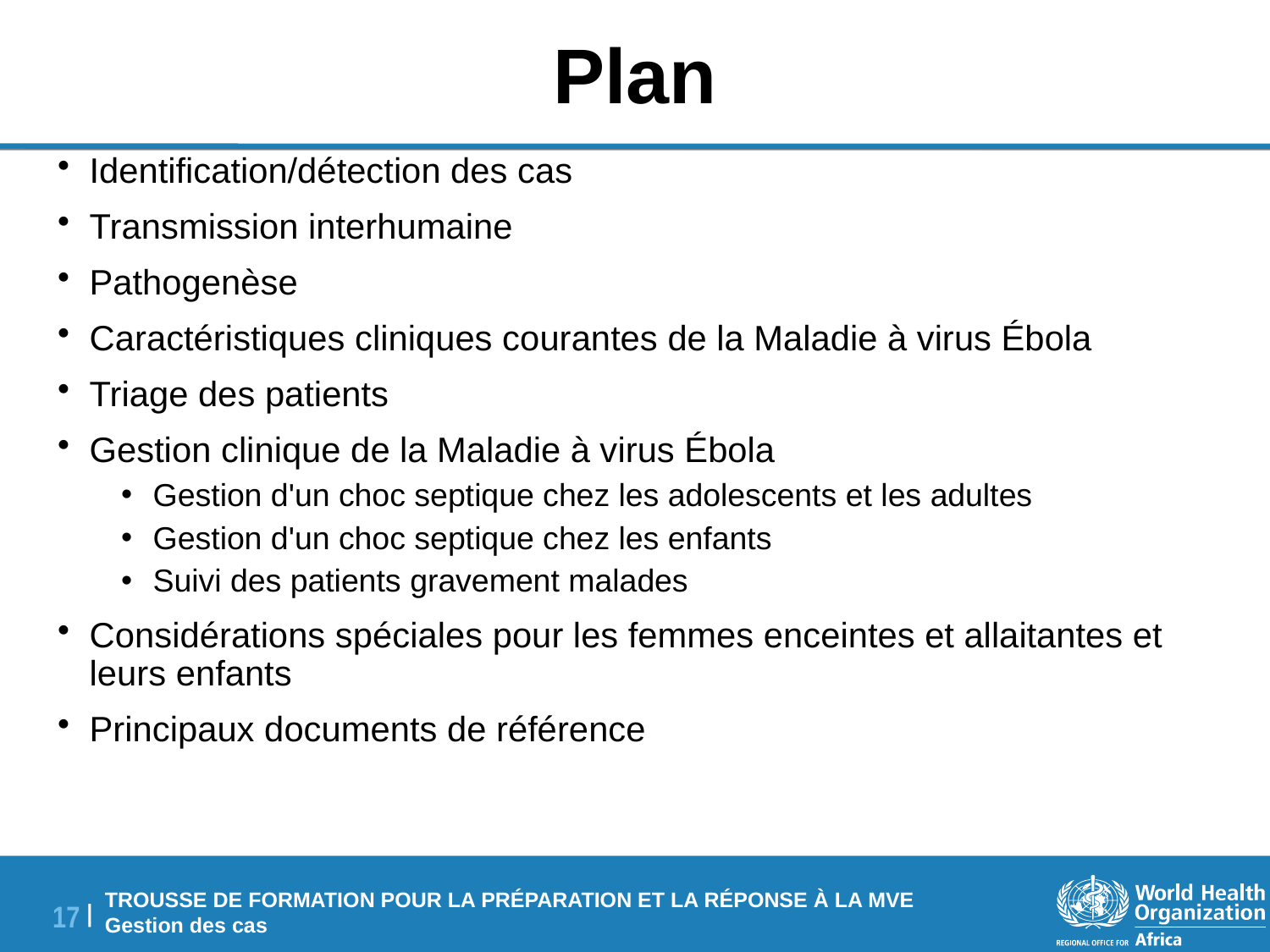

# Plan
Identification/détection des cas
Transmission interhumaine
Pathogenèse
Caractéristiques cliniques courantes de la Maladie à virus Ébola
Triage des patients
Gestion clinique de la Maladie à virus Ébola
Gestion d'un choc septique chez les adolescents et les adultes
Gestion d'un choc septique chez les enfants
Suivi des patients gravement malades
Considérations spéciales pour les femmes enceintes et allaitantes et leurs enfants
Principaux documents de référence